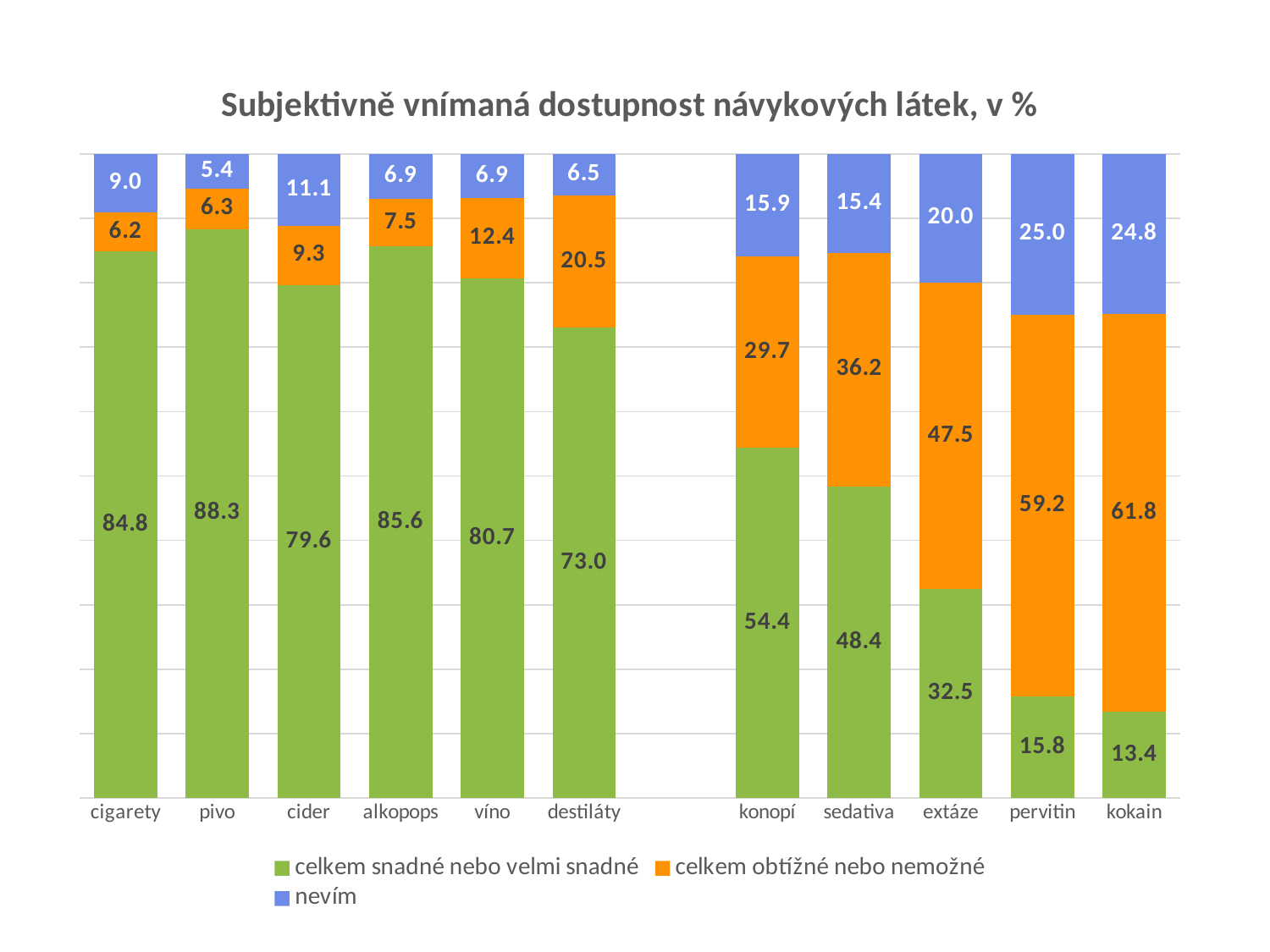

### Chart:

| Category | celkem snadné nebo velmi snadné | celkem obtížné nebo nemožné | nevím |
|---|---|---|---|
| cigarety | 84.80141870847169 | 6.169862470246402 | 9.028718821281808 |
| pivo | 88.32210114081505 | 6.252630838313326 | 5.42526802087153 |
| cider | 79.59735121537874 | 9.262609601857495 | 11.140039182763612 |
| alkopops | 85.59321514757556 | 7.46431927917156 | 6.942465573252765 |
| víno | 80.66588776561919 | 12.445884803005528 | 6.88822743137518 |
| destiláty | 72.99572307109648 | 20.516118915801197 | 6.488158013102249 |
|  | None | None | None |
| konopí | 54.382663213588636 | 29.6719344347664 | 15.945402351644555 |
| sedativa | 48.37831955869655 | 36.20072331384427 | 15.420957127458745 |
| extáze | 32.469389694229136 | 47.510363408699035 | 20.020246897071424 |
| pervitin | 15.834834781618634 | 59.18962030841447 | 24.975544909966622 |
| kokain | 13.35705124356129 | 61.80448687327031 | 24.83846188316816 |